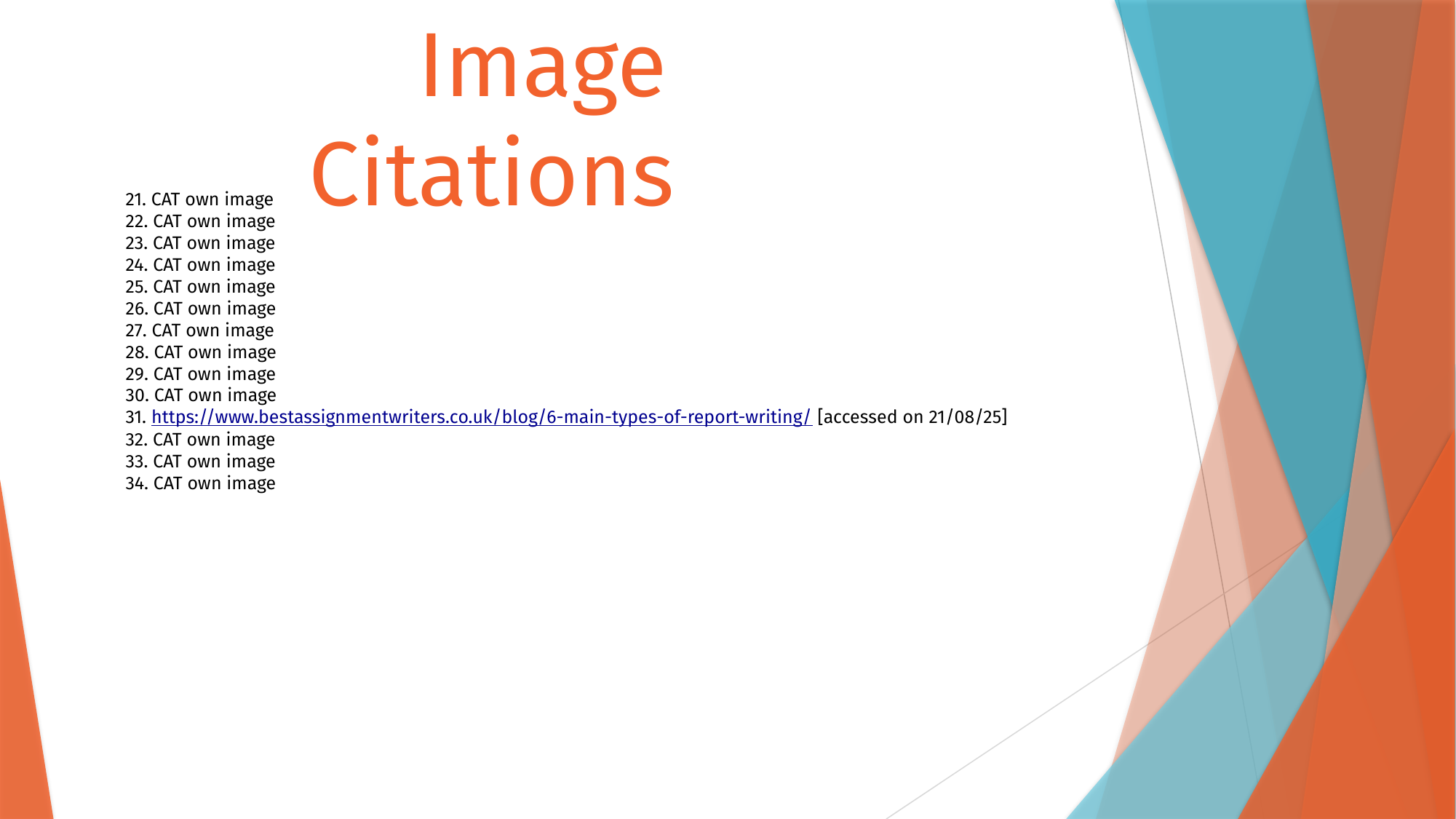

Image Citations
21. CAT own image
22. CAT own image
23. CAT own image
24. CAT own image
25. CAT own image
26. CAT own image
27. CAT own image
28. CAT own image
29. CAT own image
30. CAT own image
31. https://www.bestassignmentwriters.co.uk/blog/6-main-types-of-report-writing/ [accessed on 21/08/25]
32. CAT own image
33. CAT own image
34. CAT own image